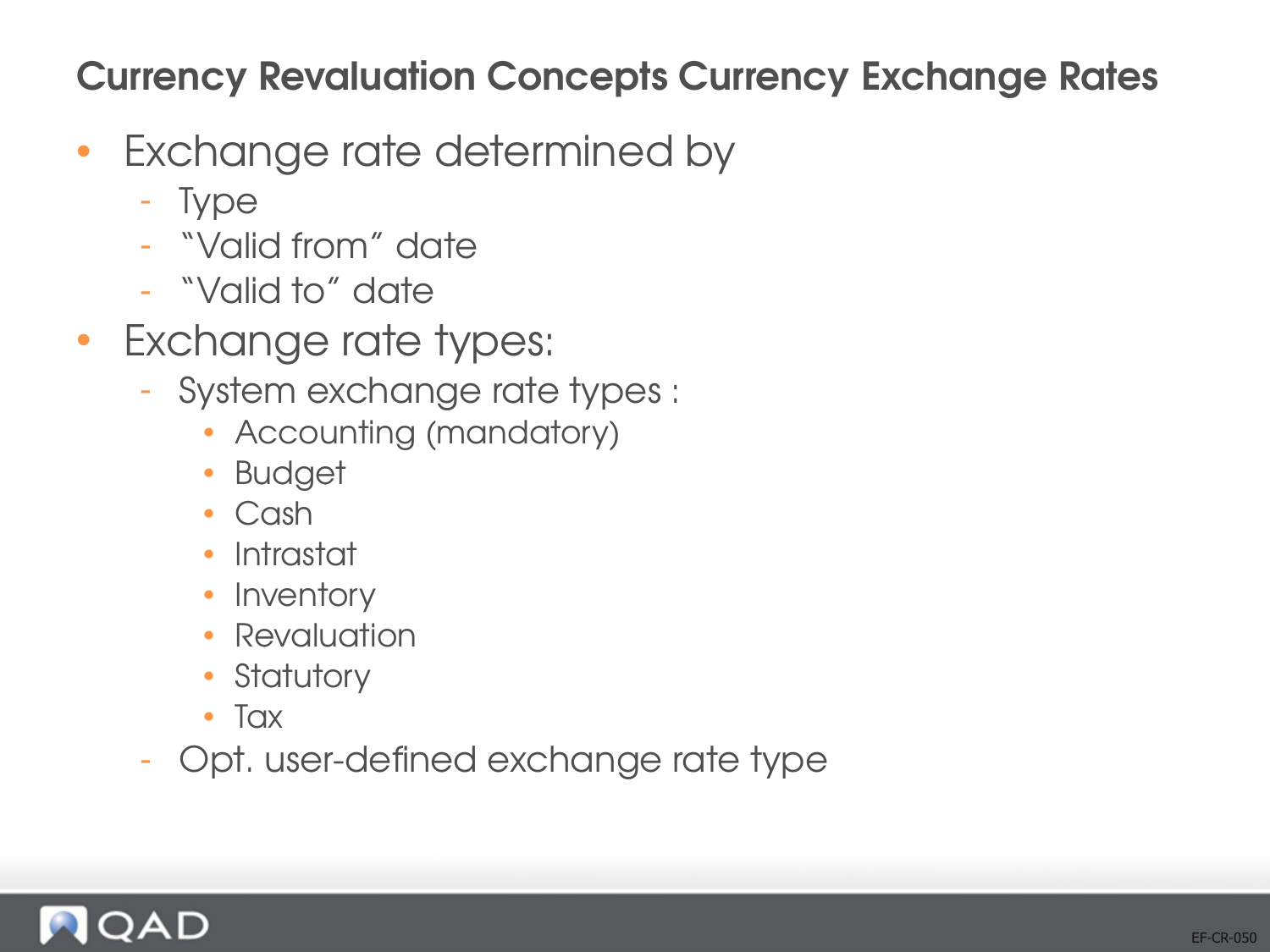

# Currency Revaluation Concepts Currency Exchange Rates
Exchange rate determined by
Type
“Valid from” date
“Valid to” date
Exchange rate types:
System exchange rate types :
Accounting (mandatory)
Budget
Cash
Intrastat
Inventory
Revaluation
Statutory
Tax
Opt. user-defined exchange rate type
EF-CR-050